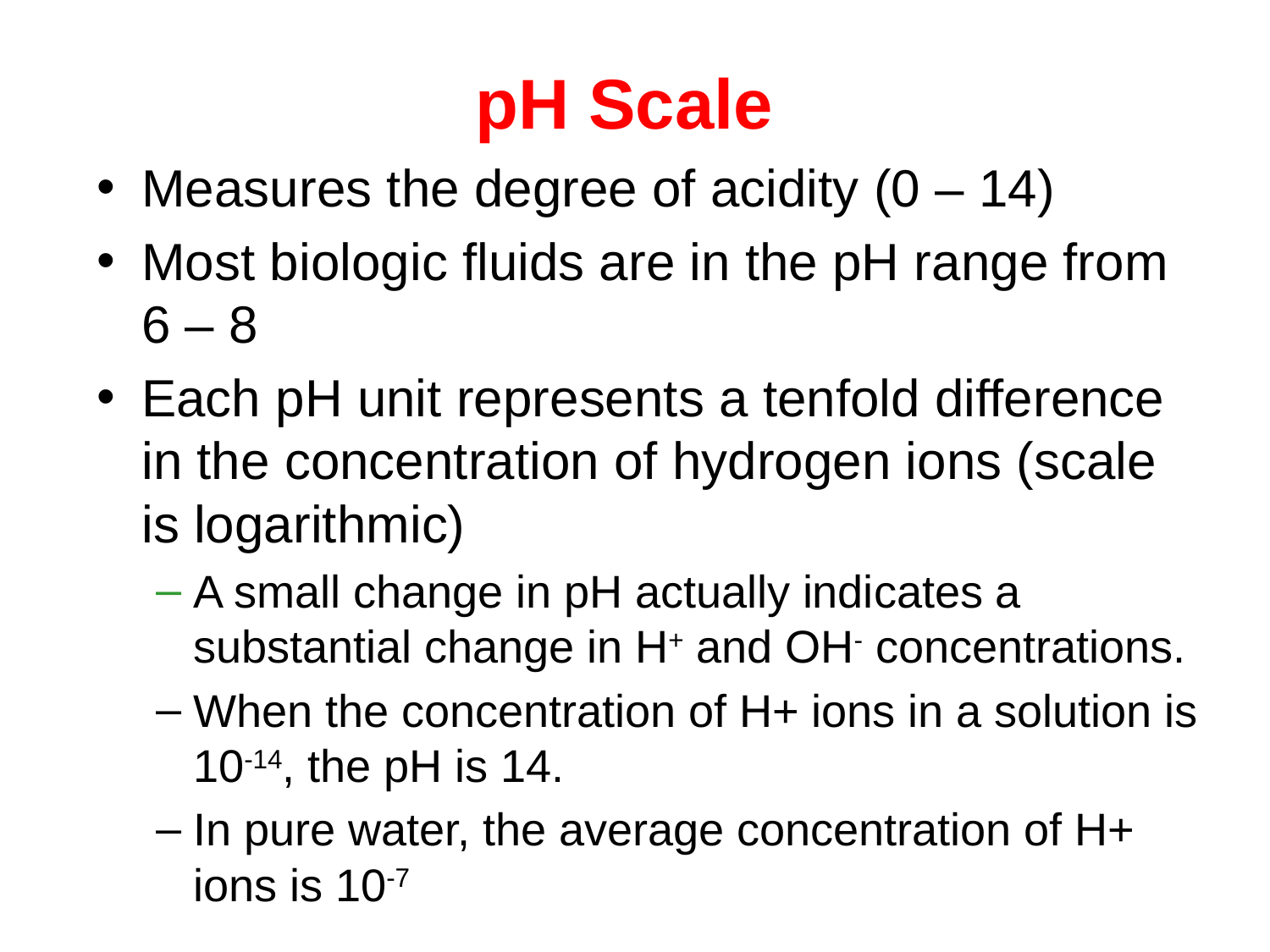

# pH Scale
Measures the degree of acidity (0 – 14)
Most biologic fluids are in the pH range from 6 – 8
Each pH unit represents a tenfold difference in the concentration of hydrogen ions (scale is logarithmic)
A small change in pH actually indicates a substantial change in H+ and OH- concentrations.
When the concentration of H+ ions in a solution is 10-14, the pH is 14.
In pure water, the average concentration of H+ ions is 10-7